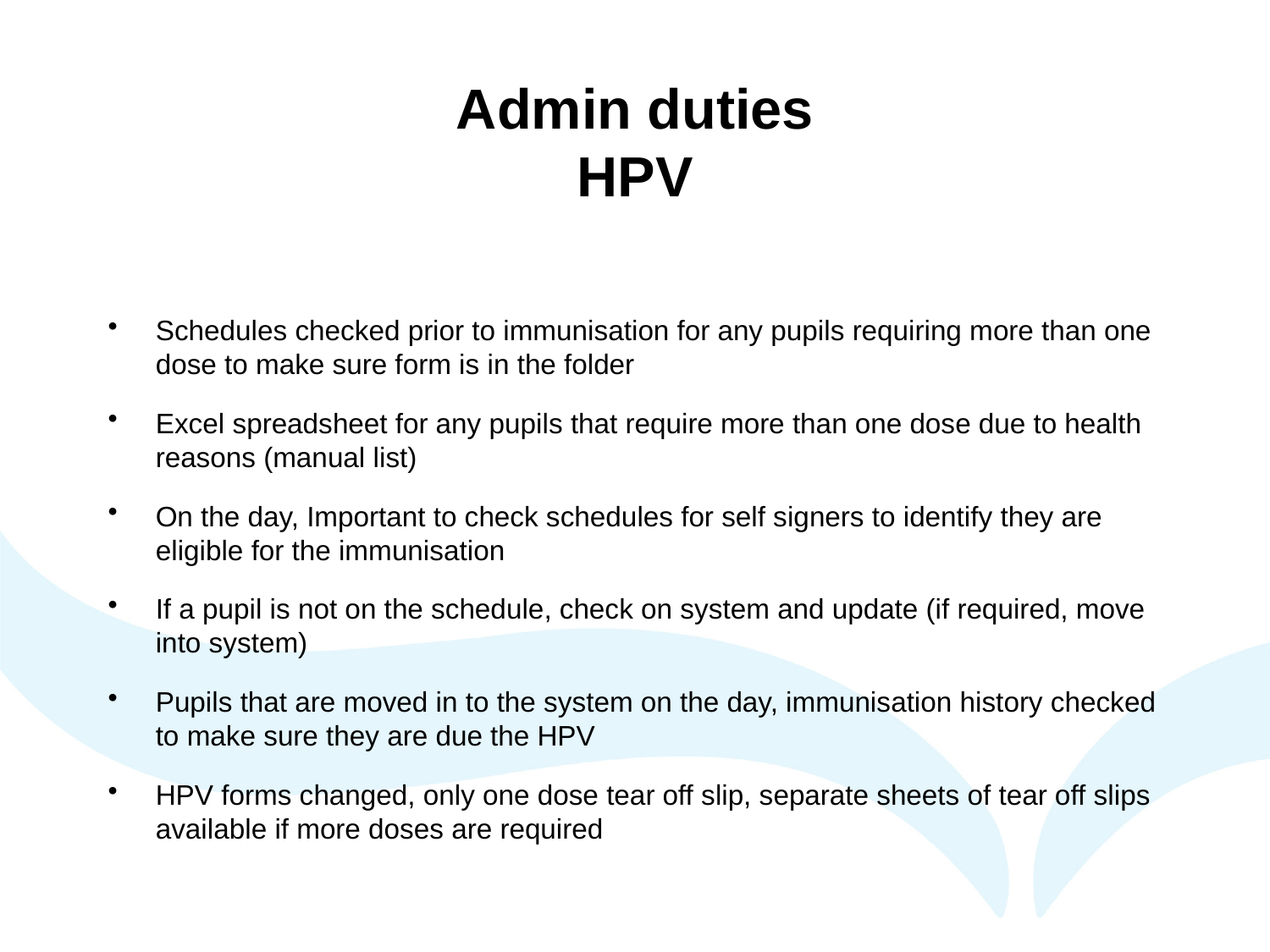

# Admin duties HPV
Schedules checked prior to immunisation for any pupils requiring more than one dose to make sure form is in the folder

Excel spreadsheet for any pupils that require more than one dose due to health reasons (manual list)

On the day, Important to check schedules for self signers to identify they are eligible for the immunisation

If a pupil is not on the schedule, check on system and update (if required, move into system)

Pupils that are moved in to the system on the day, immunisation history checked to make sure they are due the HPV

HPV forms changed, only one dose tear off slip, separate sheets of tear off slips available if more doses are required